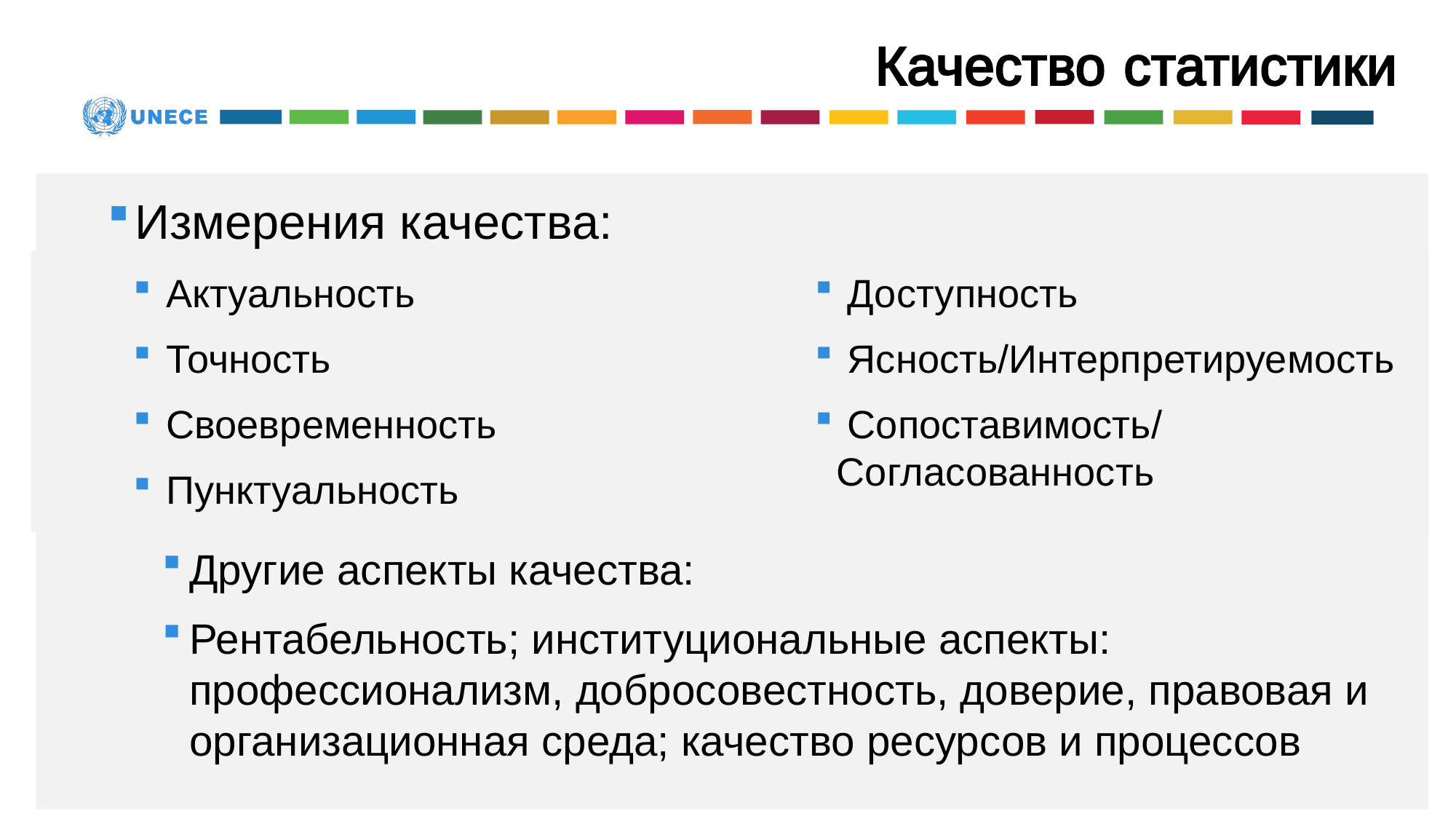

# Качество статистики
Измерения качества:

 Other aspects of quality:
Другие аспекты качества:
Рентабельность; институциональные аспекты: профессионализм, добросовестность, доверие, правовая и организационная среда; качество ресурсов и процессов
 Актуальность
 Точность
 Своевременность
 Пунктуальность
 Доступность
 Ясность/Интерпретируемость
 Сопоставимость/ Согласованность